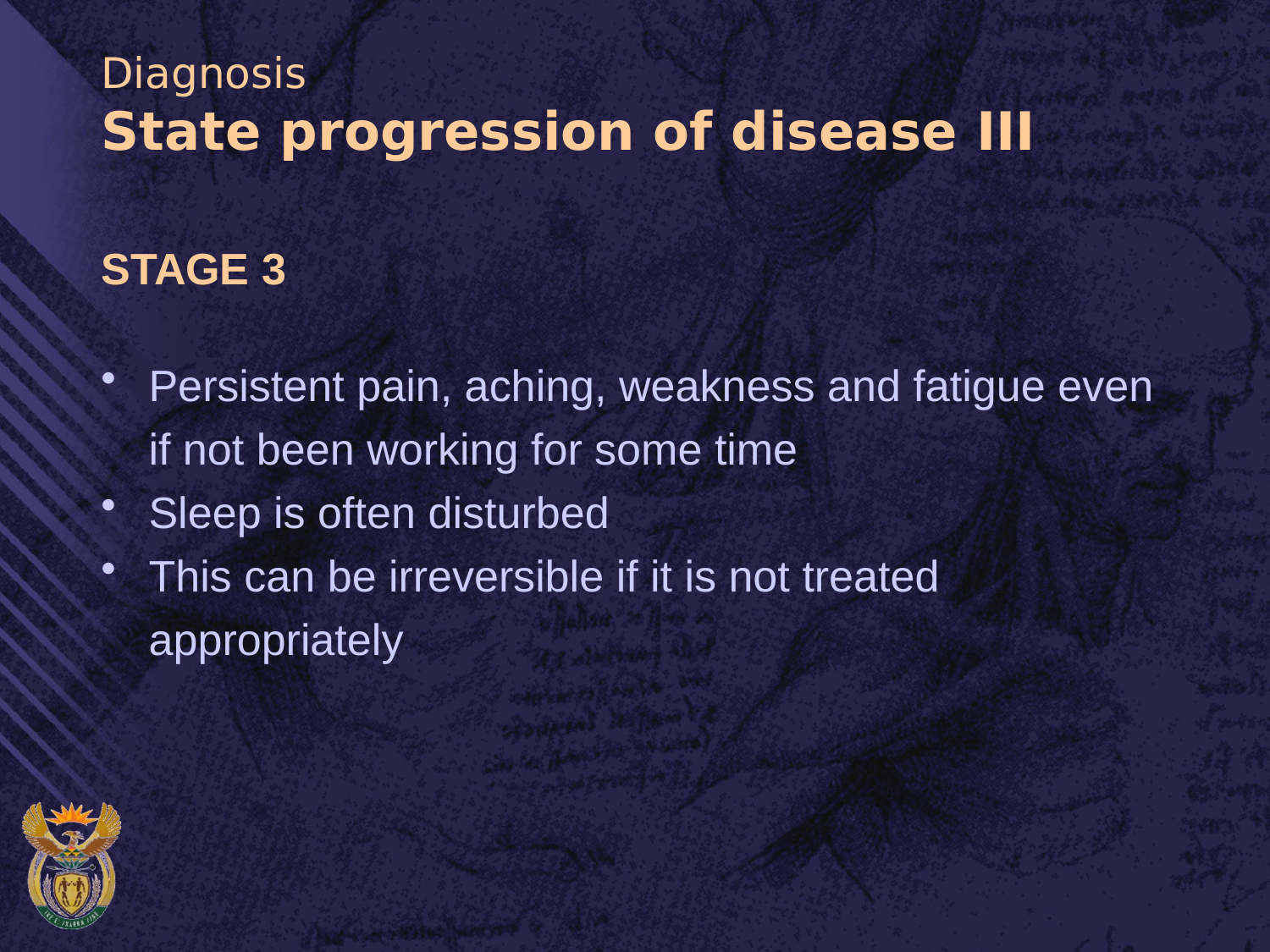

# Diagnosis State progression of disease III
STAGE 3

Persistent pain, aching, weakness and fatigue even if not been working for some time
Sleep is often disturbed
This can be irreversible if it is not treated appropriately